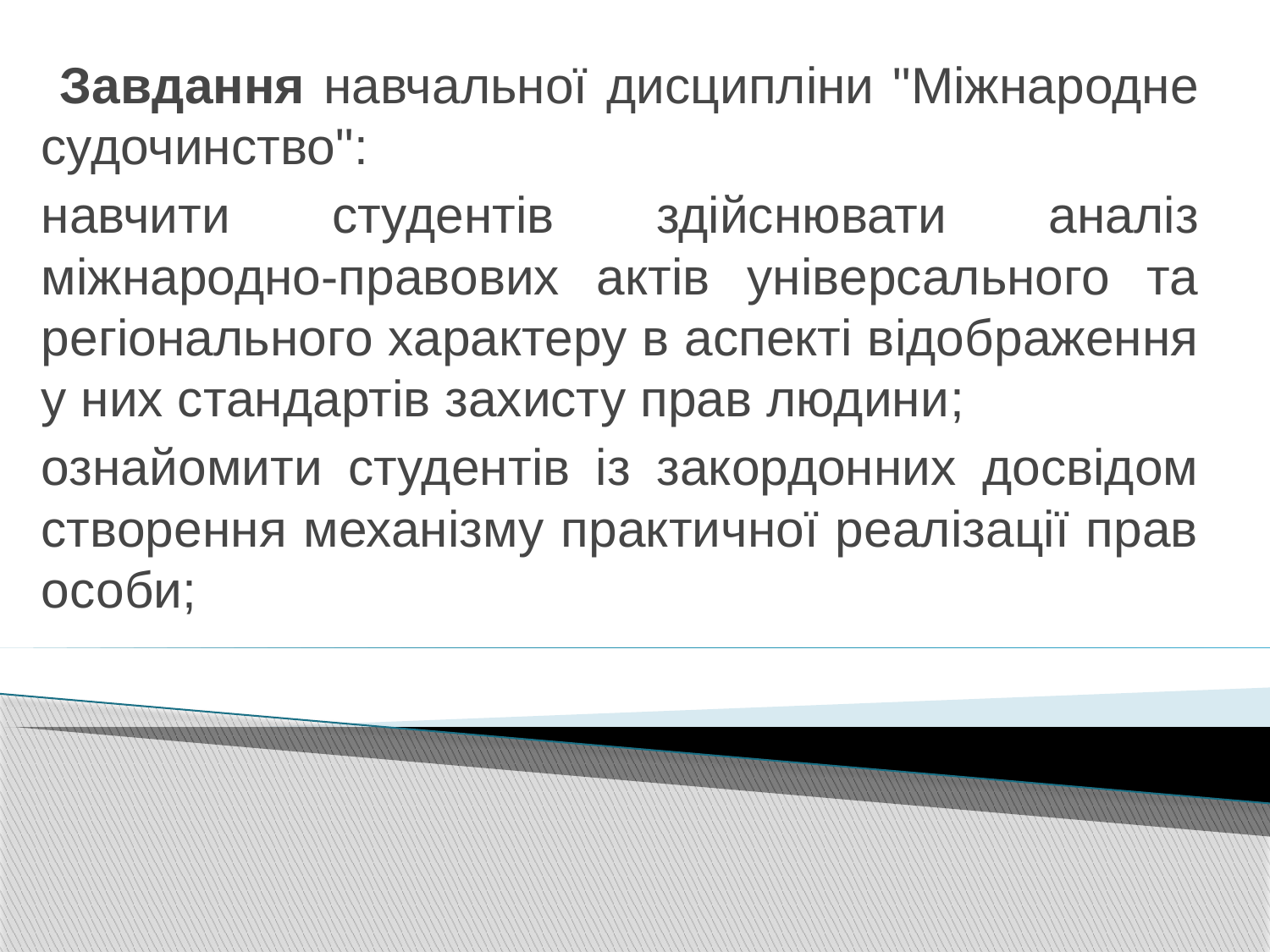

Завдання навчальної дисципліни "Міжнародне судочинство":
навчити студентів здійснювати аналіз міжнародно-правових актів універсального та регіонального характеру в аспекті відображення у них стандартів захисту прав людини;
ознайомити студентів із закордонних досвідом створення механізму практичної реалізації прав особи;